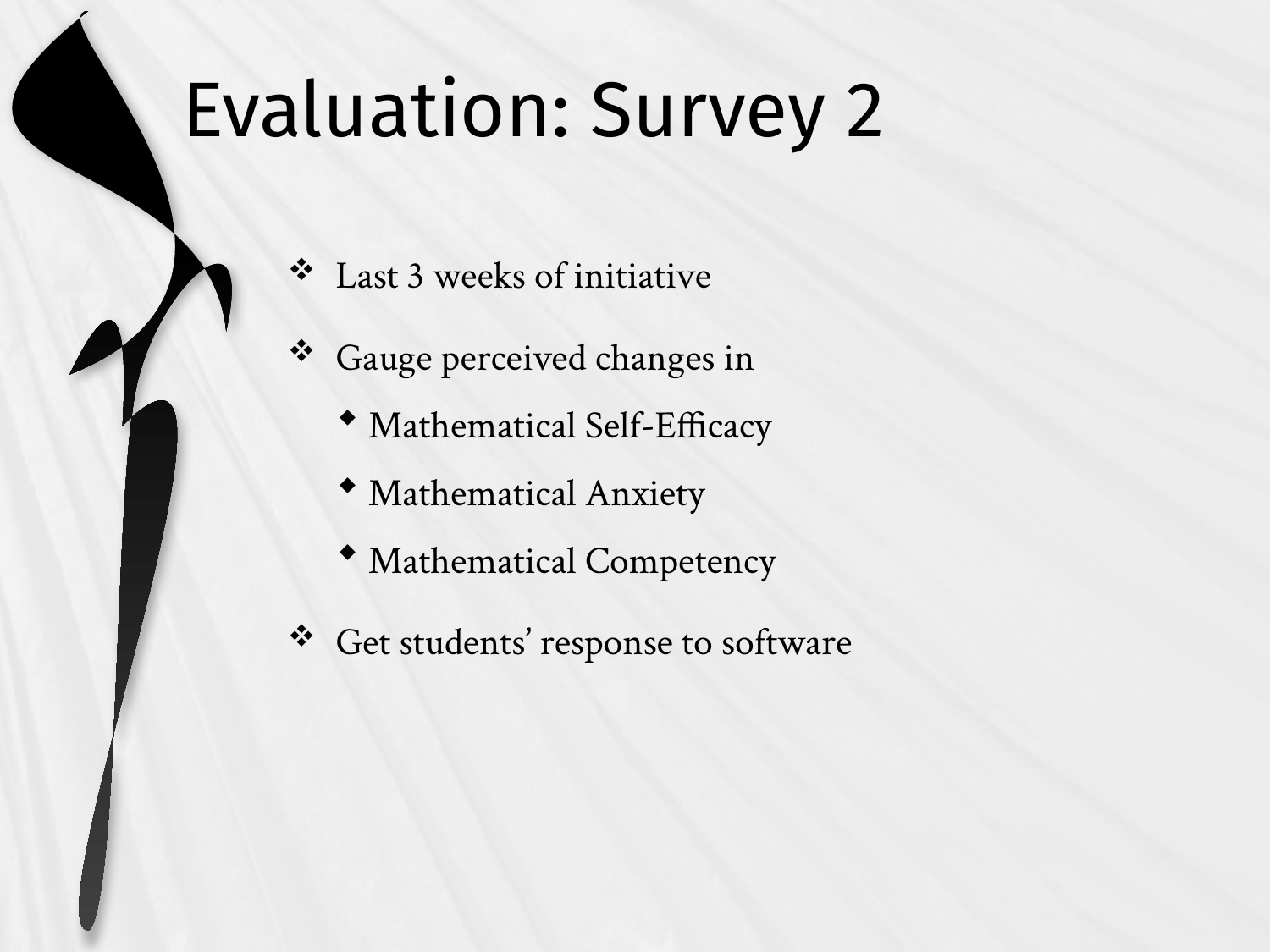

# Evaluation: Survey 2
Last 3 weeks of initiative
Gauge perceived changes in
Mathematical Self-Efficacy
Mathematical Anxiety
Mathematical Competency
Get students’ response to software